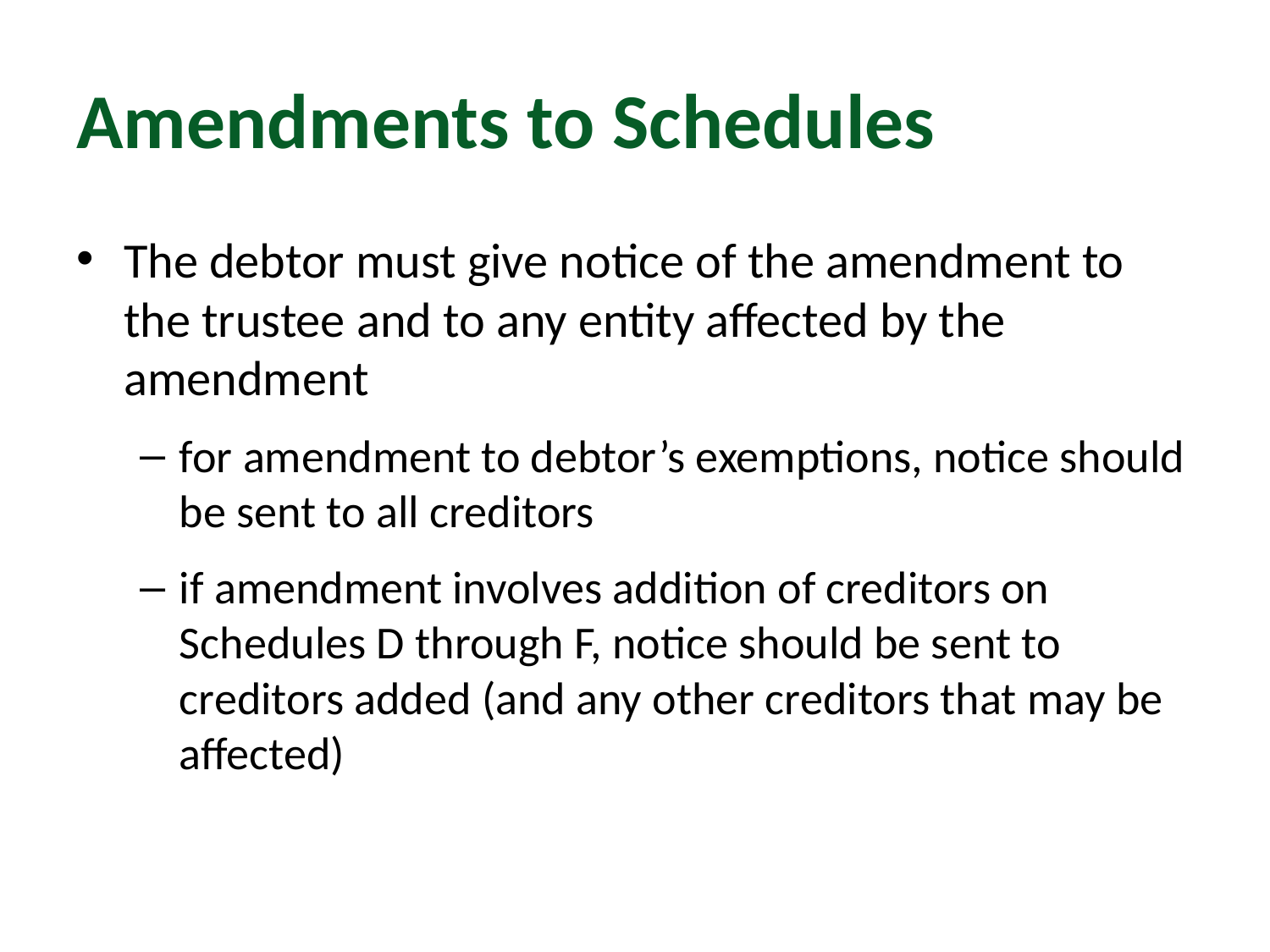

# Amendments to Schedules
The debtor must give notice of the amendment to the trustee and to any entity affected by the amendment
for amendment to debtor’s exemptions, notice should be sent to all creditors
if amendment involves addition of creditors on Schedules D through F, notice should be sent to creditors added (and any other creditors that may be affected)